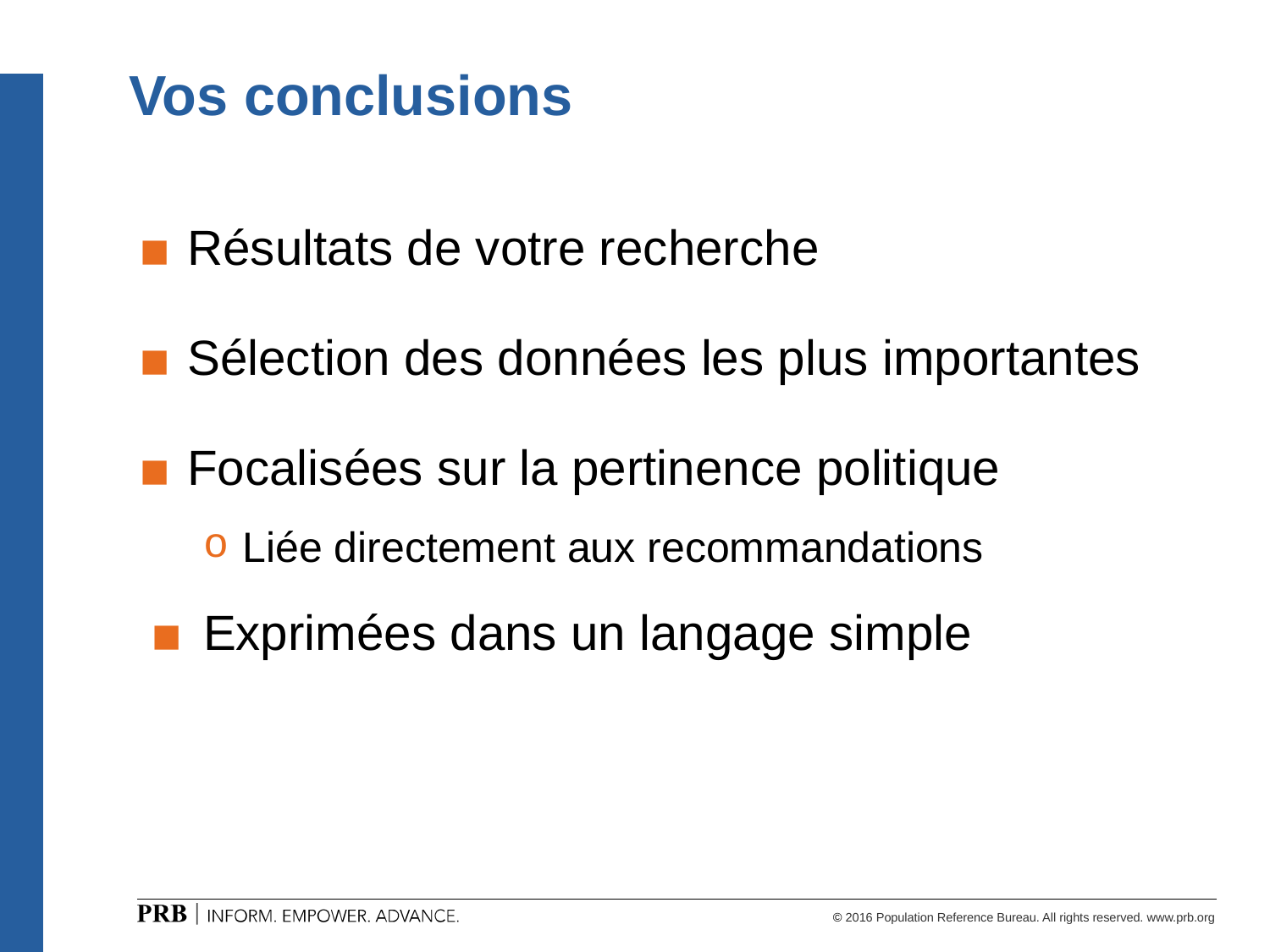

# Vos conclusions
Résultats de votre recherche
Sélection des données les plus importantes
Focalisées sur la pertinence politique
Liée directement aux recommandations
Exprimées dans un langage simple